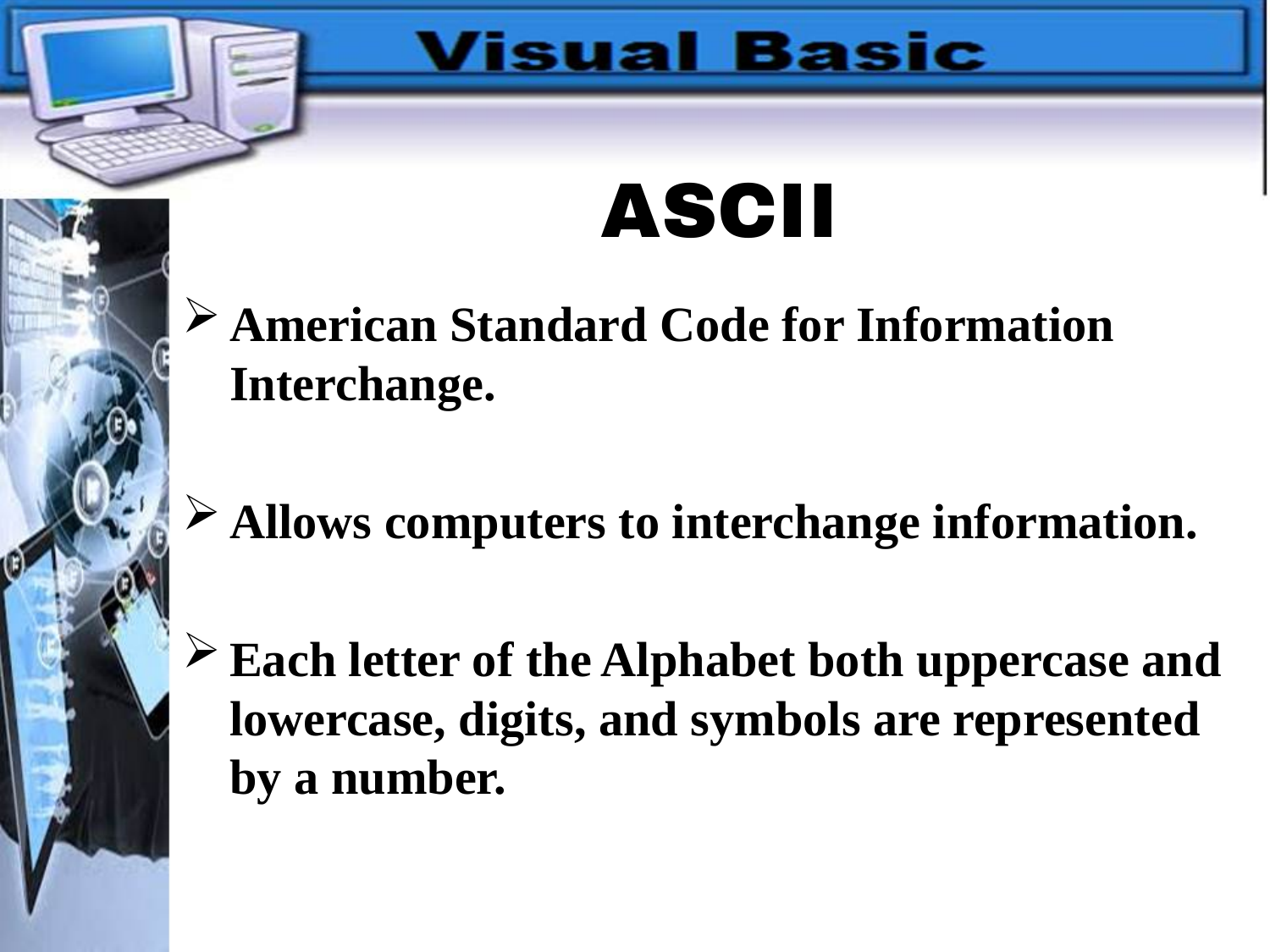

# ASCII
American Standard Code for Information Interchange.

Allows computers to interchange information.

Each letter of the Alphabet both uppercase and lowercase, digits, and symbols are represented by a number.